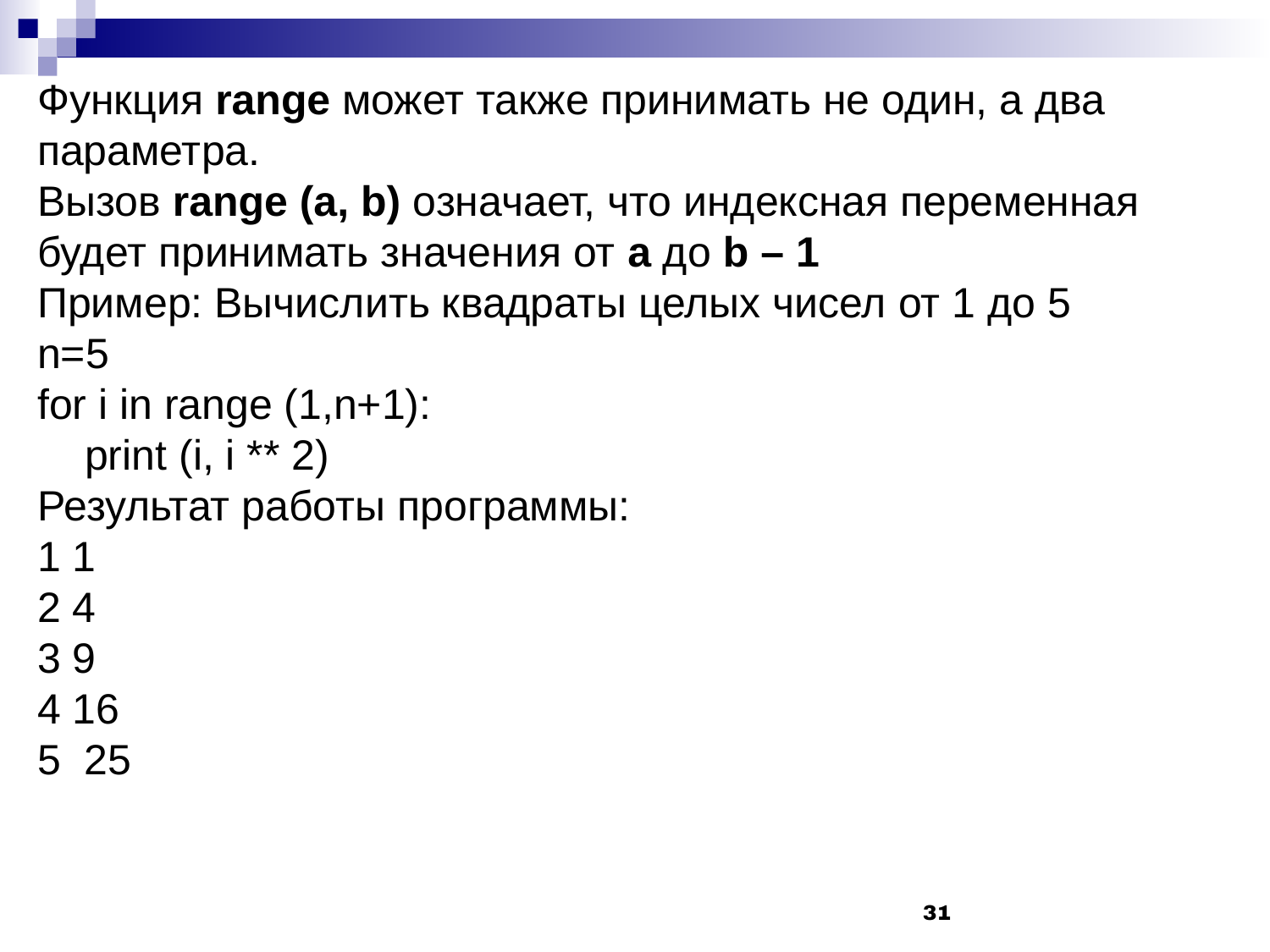

Функция range может также принимать не один, а два параметра.
Вызов range (a, b) означает, что индексная переменная будет принимать значения от a до b – 1
Пример: Вычислить квадраты целых чисел от 1 до 5
n=5
for i in range (1,n+1):
    print (i, i ** 2)
Результат работы программы:
1 1
2 4
3 9
4 16
5  25

31